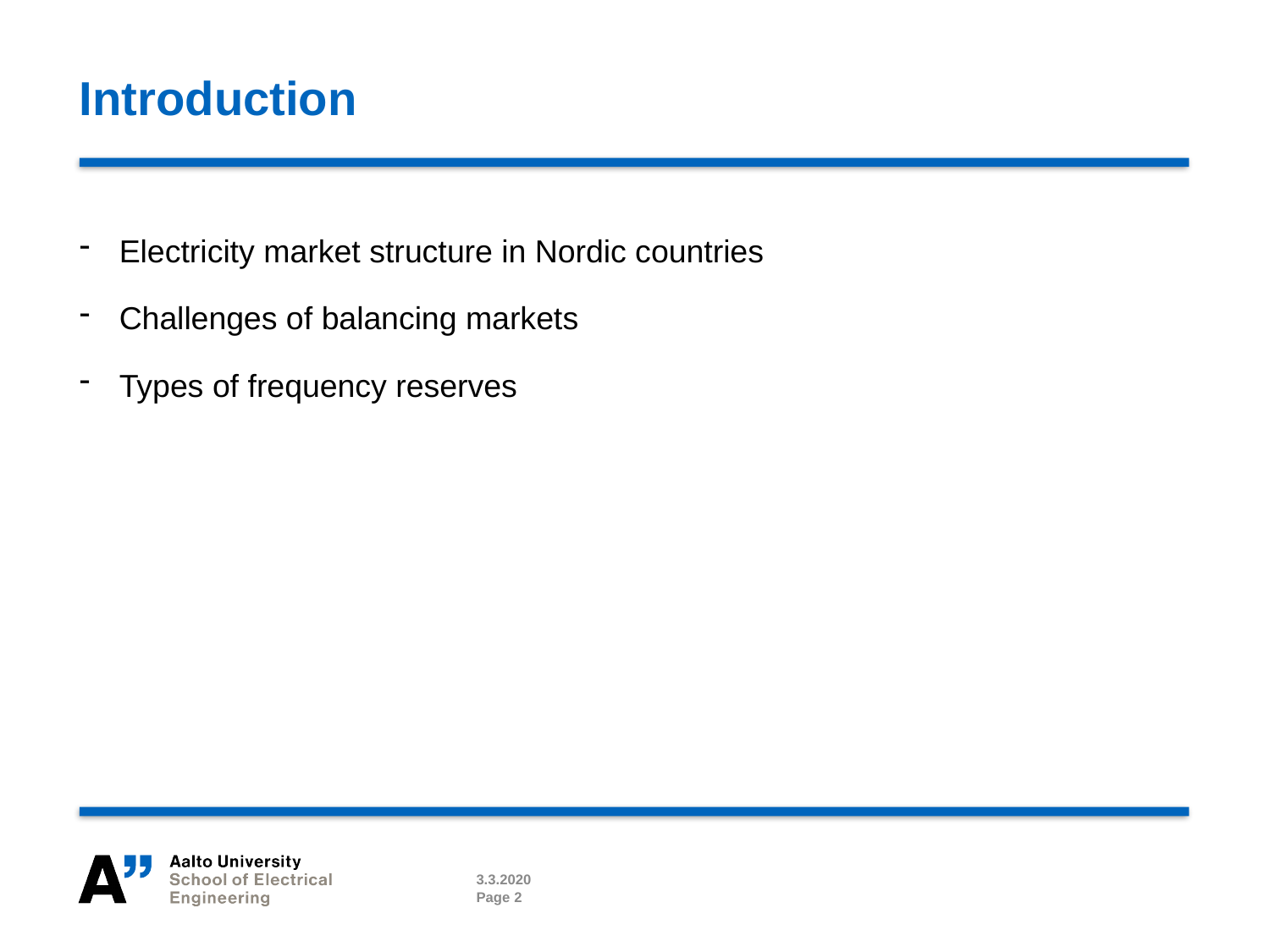

# Introduction
Electricity market structure in Nordic countries
Challenges of balancing markets
Types of frequency reserves

3.3.2020
Page 2